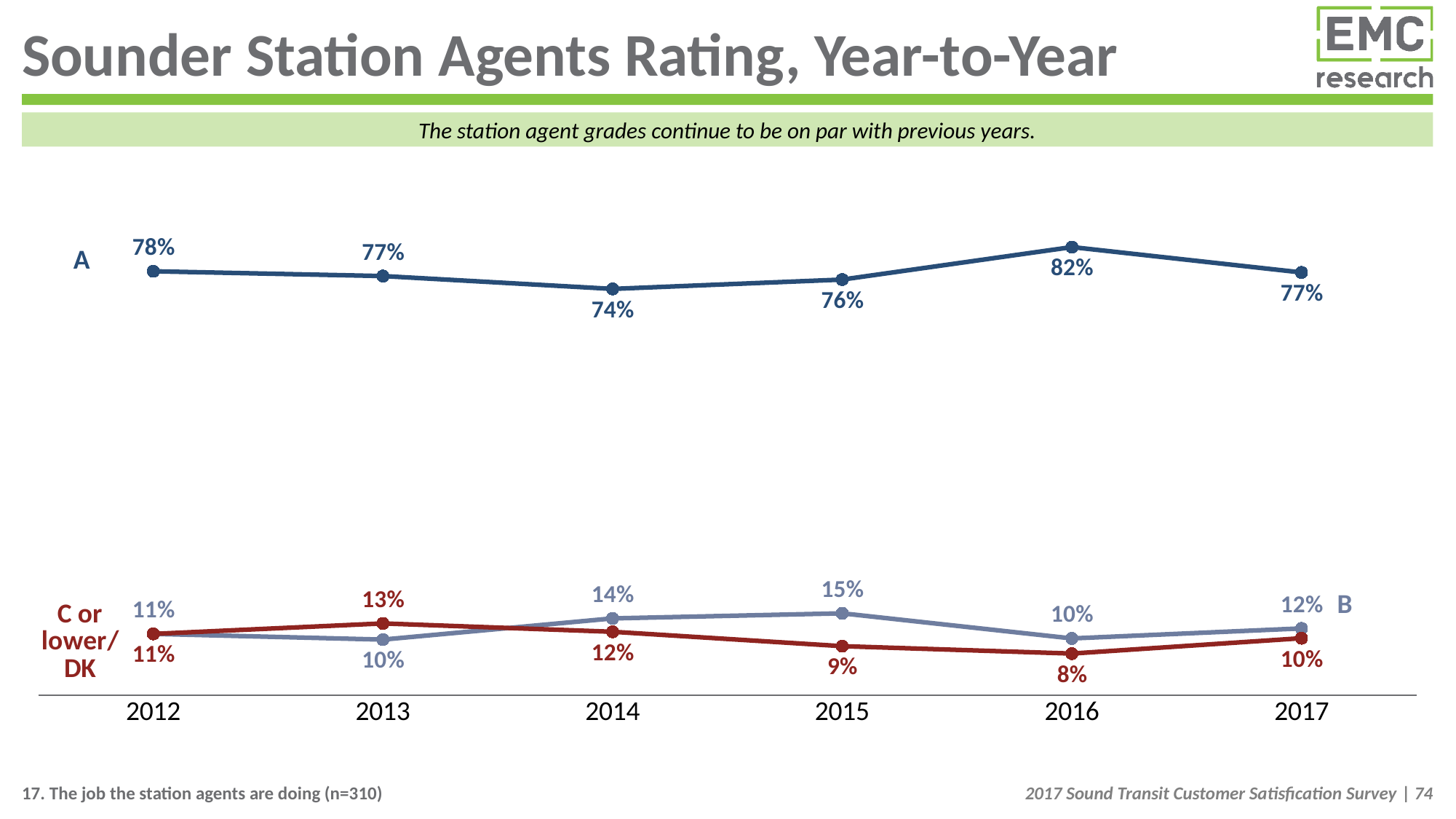

# Sounder Station Agents Rating, Year-to-Year
The station agent grades continue to be on par with previous years.

### Chart

| Category | A | B | C or lower/DK |
|---|---|---|---|
| 2012 | 0.7751489276484099 | 0.11246355299049879 | 0.11238751936109112 |
| 2013 | 0.7664145332862947 | 0.10203992734210018 | 0.1315455393716093 |
| 2014 | 0.742890956721471 | 0.1407671886845798 | 0.1163418545939494 |
| 2015 | 0.76 | 0.15 | 0.09 |
| 2016 | 0.8193867403345927 | 0.10415599289811574 | 0.07645726676729667 |
| 2017 | 0.7730081026233959 | 0.12245704157561046 | 0.10453485580099439 |
17. The job the station agents are doing (n=310)